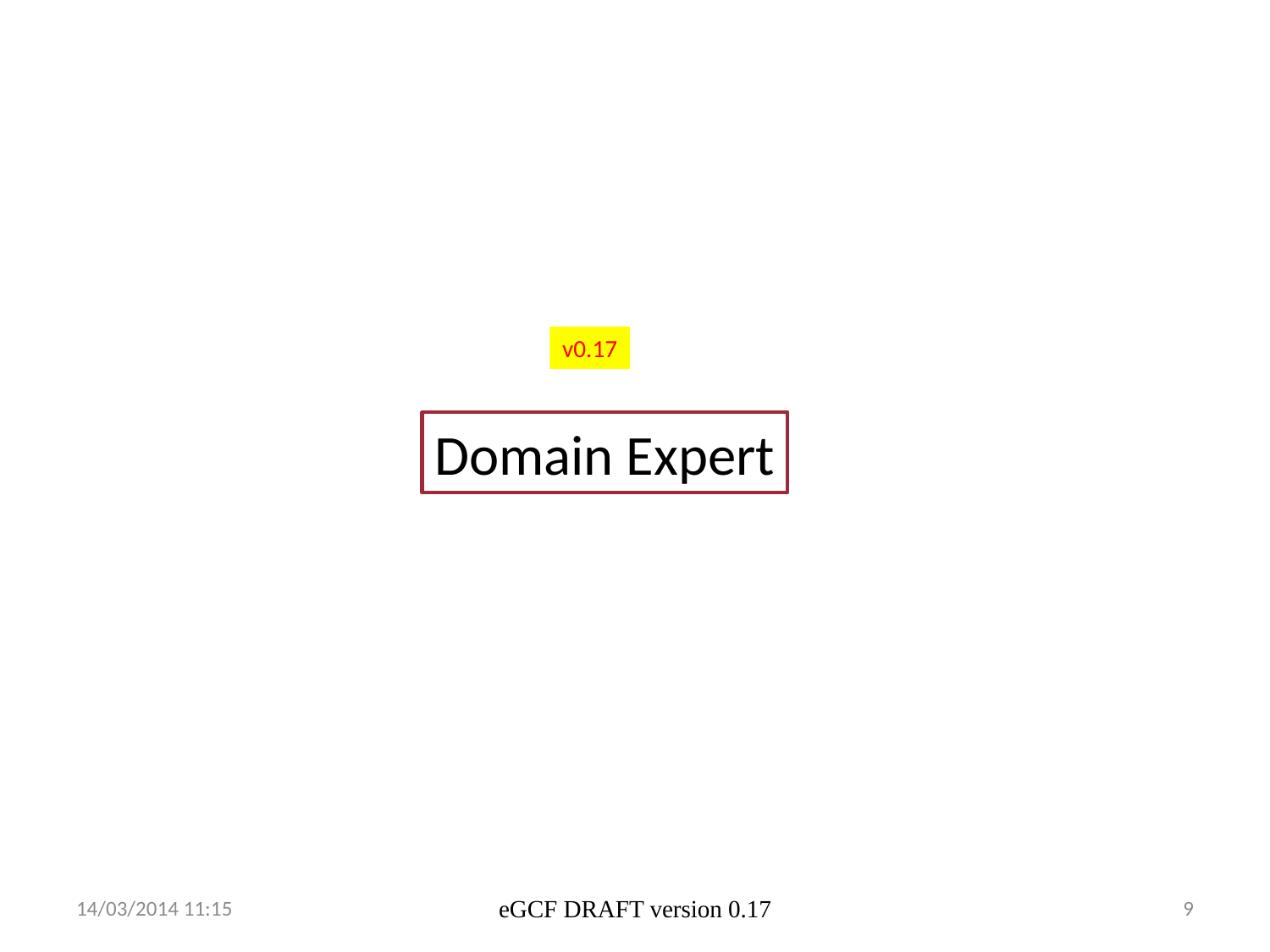

v0.17
Domain Expert
14/03/2014 11:15
eGCF DRAFT version 0.17
9